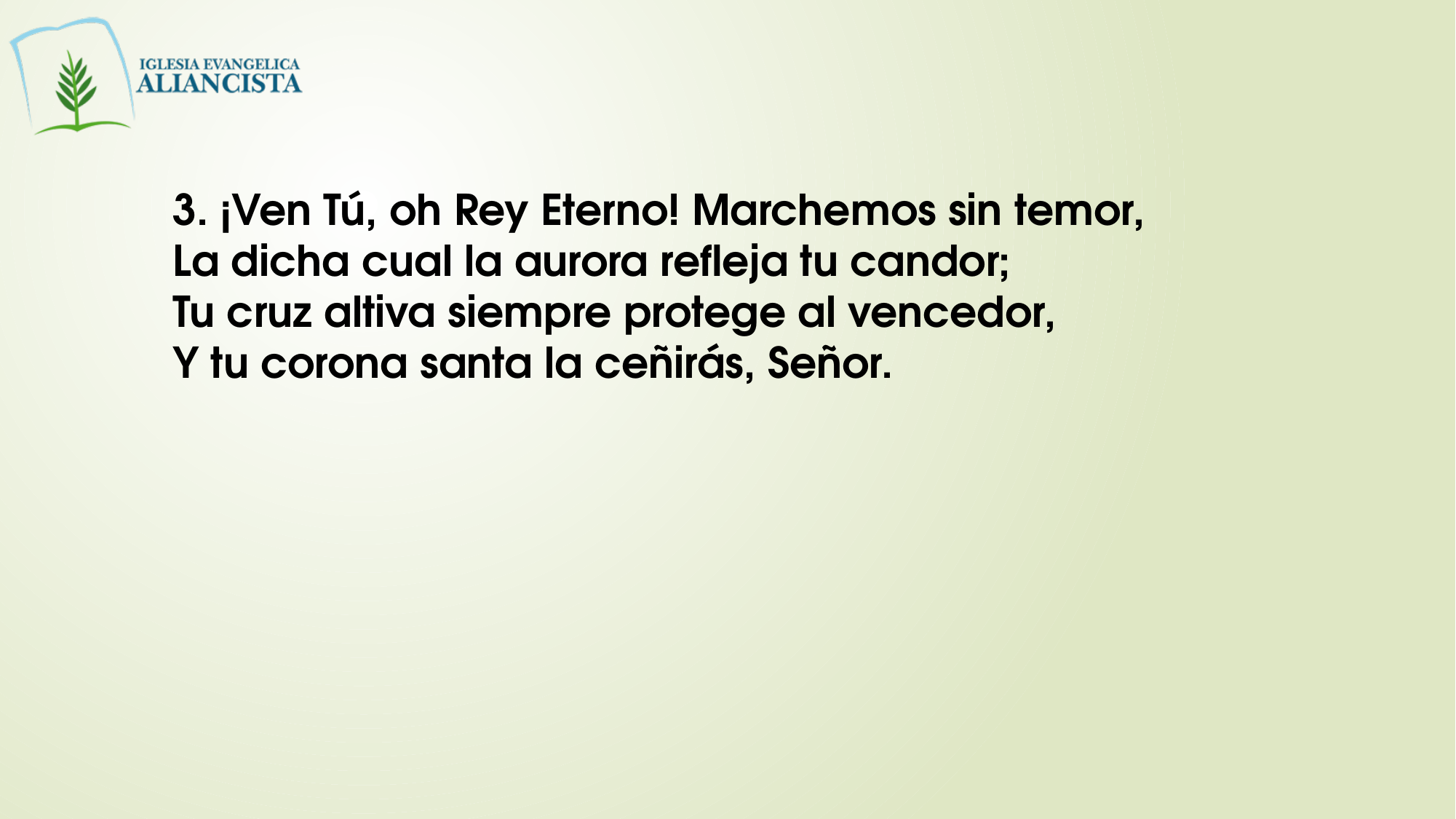

3. ¡Ven Tú, oh Rey Eterno! Marchemos sin temor,
La dicha cual la aurora refleja tu candor;
Tu cruz altiva siempre protege al vencedor,
Y tu corona santa la ceñirás, Señor.